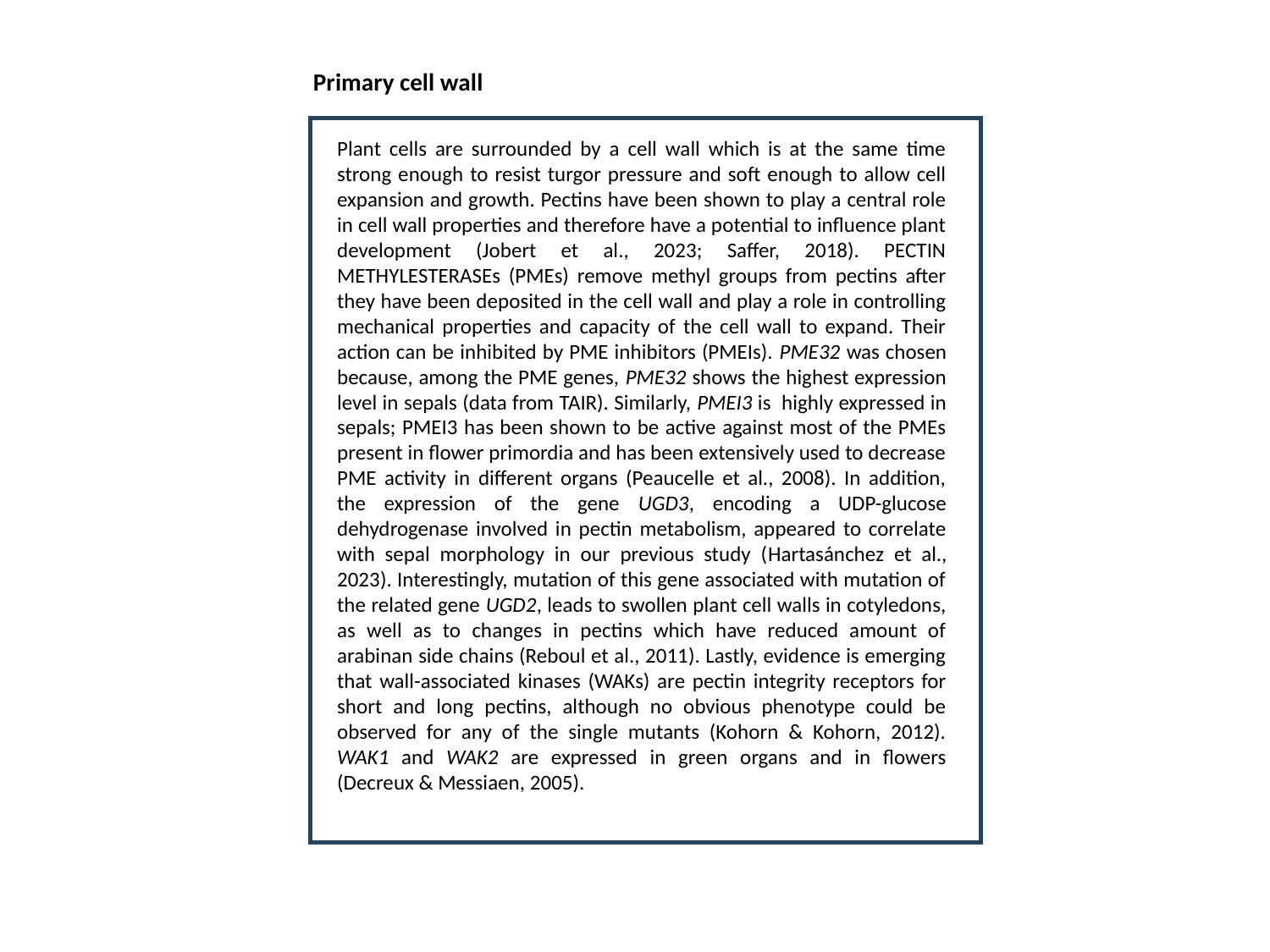

Primary cell wall

Plant cells are surrounded by a cell wall which is at the same time strong enough to resist turgor pressure and soft enough to allow cell expansion and growth. Pectins have been shown to play a central role in cell wall properties and therefore have a potential to influence plant development (Jobert et al., 2023; Saffer, 2018). PECTIN METHYLESTERASEs (PMEs) remove methyl groups from pectins after they have been deposited in the cell wall and play a role in controlling mechanical properties and capacity of the cell wall to expand. Their action can be inhibited by PME inhibitors (PMEIs). PME32 was chosen because, among the PME genes, PME32 shows the highest expression level in sepals (data from TAIR). Similarly, PMEI3 is  highly expressed in sepals; PMEI3 has been shown to be active against most of the PMEs present in flower primordia and has been extensively used to decrease PME activity in different organs (Peaucelle et al., 2008). In addition, the expression of the gene UGD3, encoding a UDP-glucose dehydrogenase involved in pectin metabolism, appeared to correlate with sepal morphology in our previous study (Hartasánchez et al., 2023). Interestingly, mutation of this gene associated with mutation of the related gene UGD2, leads to swollen plant cell walls in cotyledons, as well as to changes in pectins which have reduced amount of arabinan side chains (Reboul et al., 2011). Lastly, evidence is emerging that wall-associated kinases (WAKs) are pectin integrity receptors for short and long pectins, although no obvious phenotype could be observed for any of the single mutants (Kohorn & Kohorn, 2012). WAK1 and WAK2 are expressed in green organs and in flowers (Decreux & Messiaen, 2005).